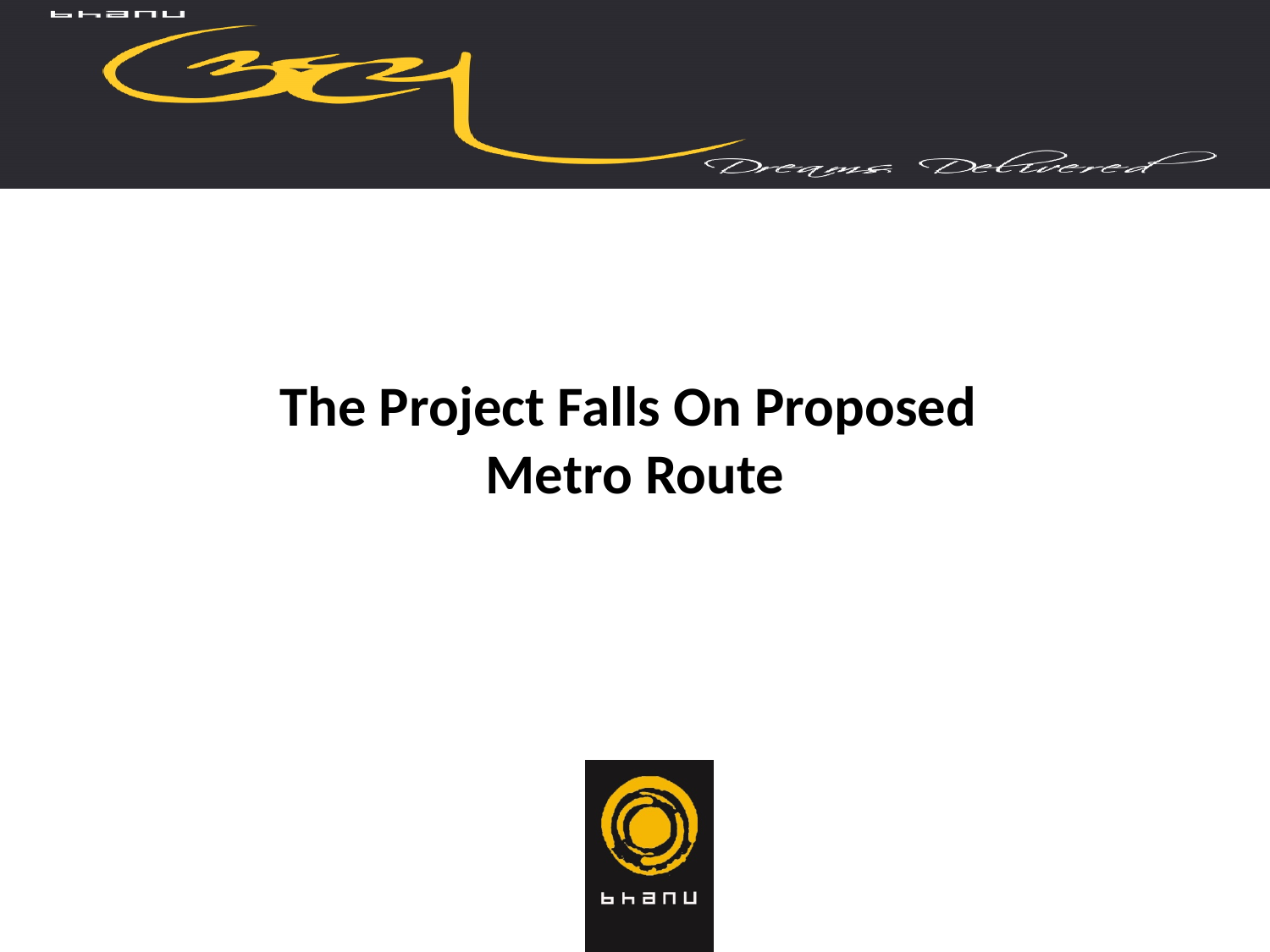

# The Project Falls On Proposed Metro Route